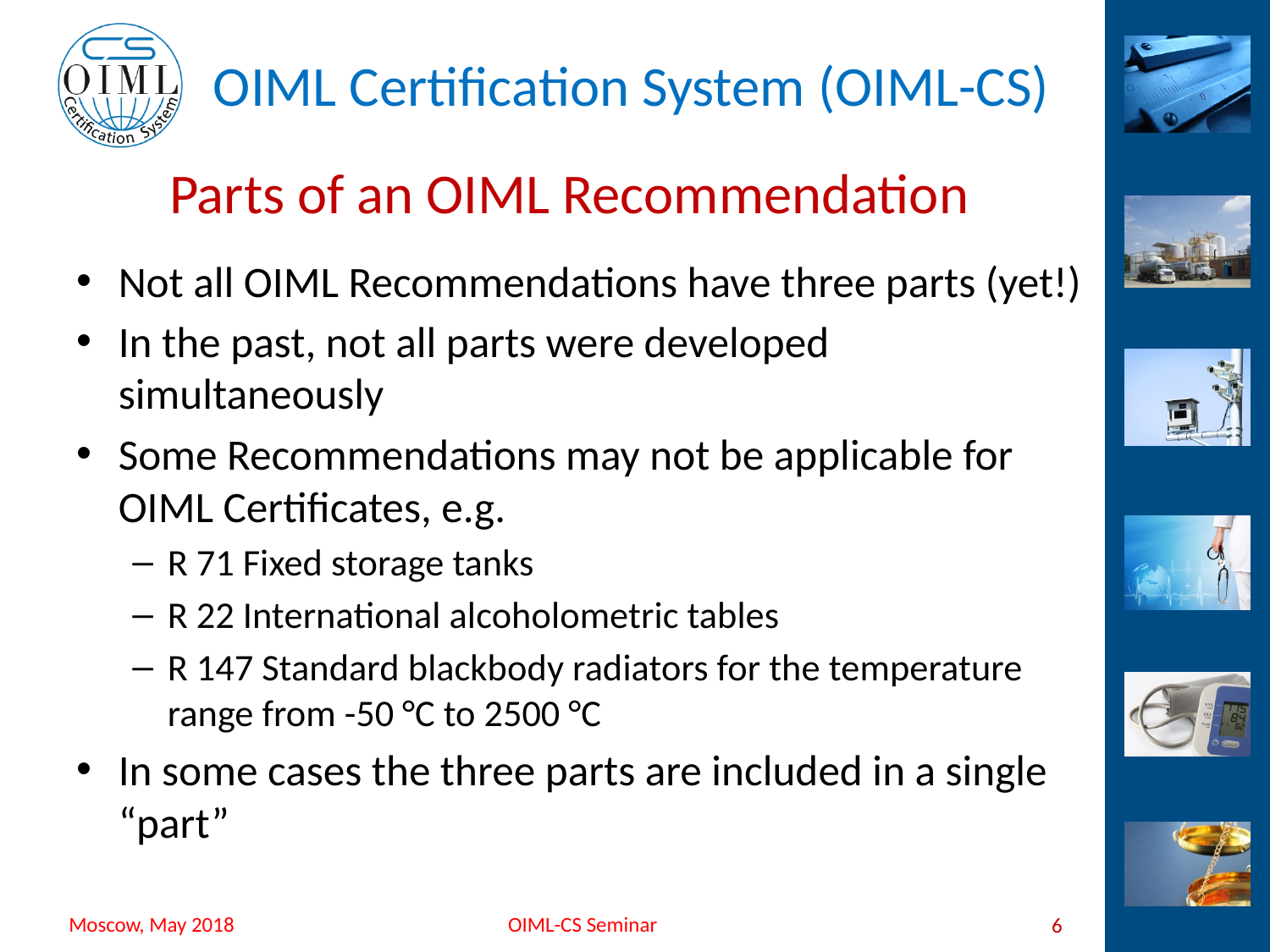

# Parts of an OIML Recommendation
Not all OIML Recommendations have three parts (yet!)
In the past, not all parts were developed simultaneously
Some Recommendations may not be applicable for OIML Certificates, e.g.
R 71 Fixed storage tanks
R 22 International alcoholometric tables
R 147 Standard blackbody radiators for the temperature range from -50 °C to 2500 °C
In some cases the three parts are included in a single “part”
6